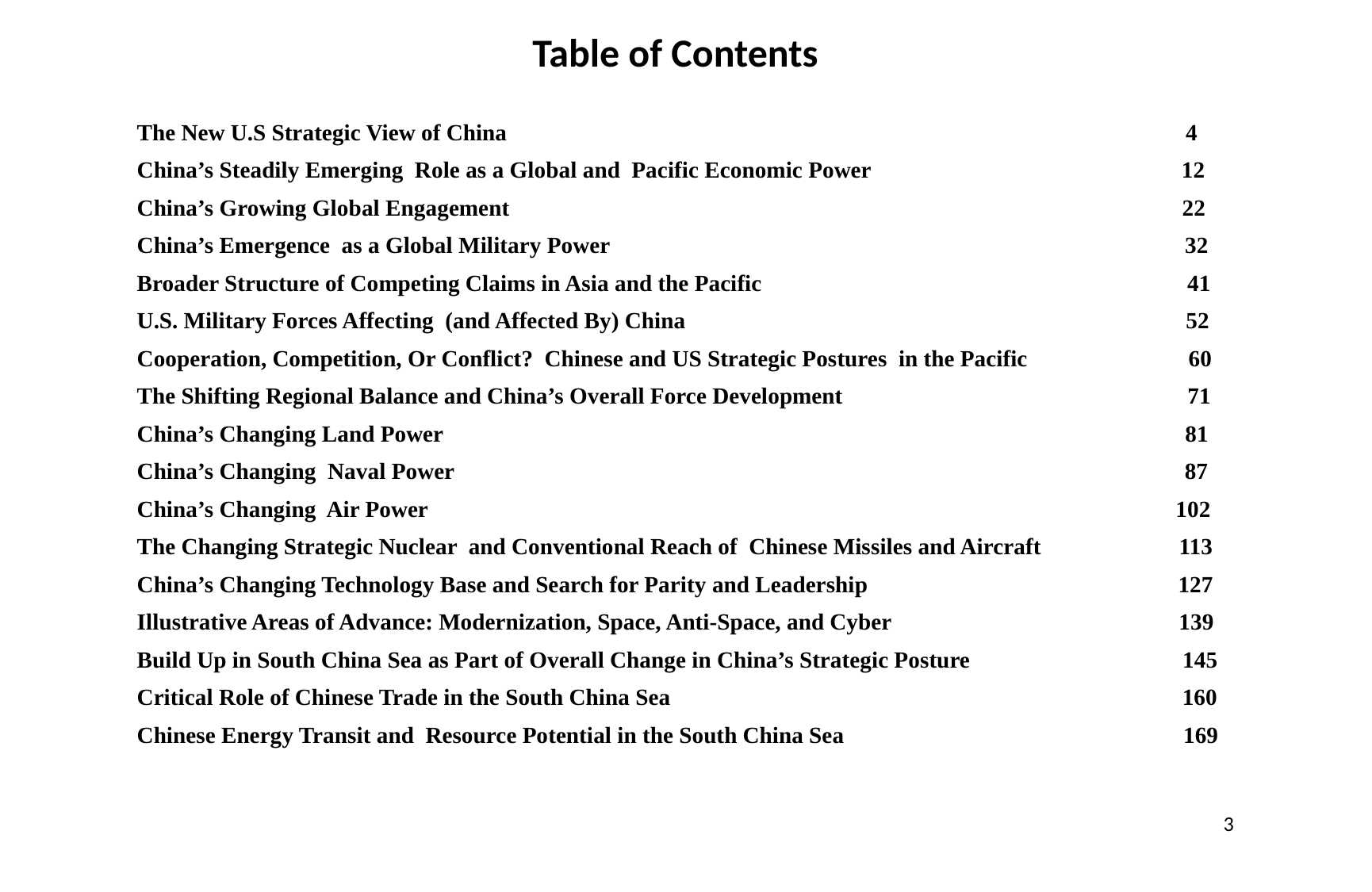

Table of Contents
The New U.S Strategic View of China                                                                                                                      4
China’s Steadily Emerging  Role as a Global and  Pacific Economic Power                                                      12
China’s Growing Global Engagement                                                                                                                     22
China’s Emergence  as a Global Military Power                                                                                                    32
Broader Structure of Competing Claims in Asia and the Pacific                                                                          41
U.S. Military Forces Affecting  (and Affected By) China                                                                                       52
Cooperation, Competition, Or Conflict?  Chinese and US Strategic Postures  in the Pacific                            60
The Shifting Regional Balance and China’s Overall Force Development                                                            71
China’s Changing Land Power                                                                                                                                 81
China’s Changing  Naval Power                                                                                                                               87
China’s Changing  Air Power                                                                                                                                  102
The Changing Strategic Nuclear  and Conventional Reach of  Chinese Missiles and Aircraft                        113
China’s Changing Technology Base and Search for Parity and Leadership                                                      127
Illustrative Areas of Advance: Modernization, Space, Anti-Space, and Cyber                                                  139
Build Up in South China Sea as Part of Overall Change in China’s Strategic Posture                                     145
Critical Role of Chinese Trade in the South China Sea                                                                                         160
Chinese Energy Transit and  Resource Potential in the South China Sea                                                           169

.

3